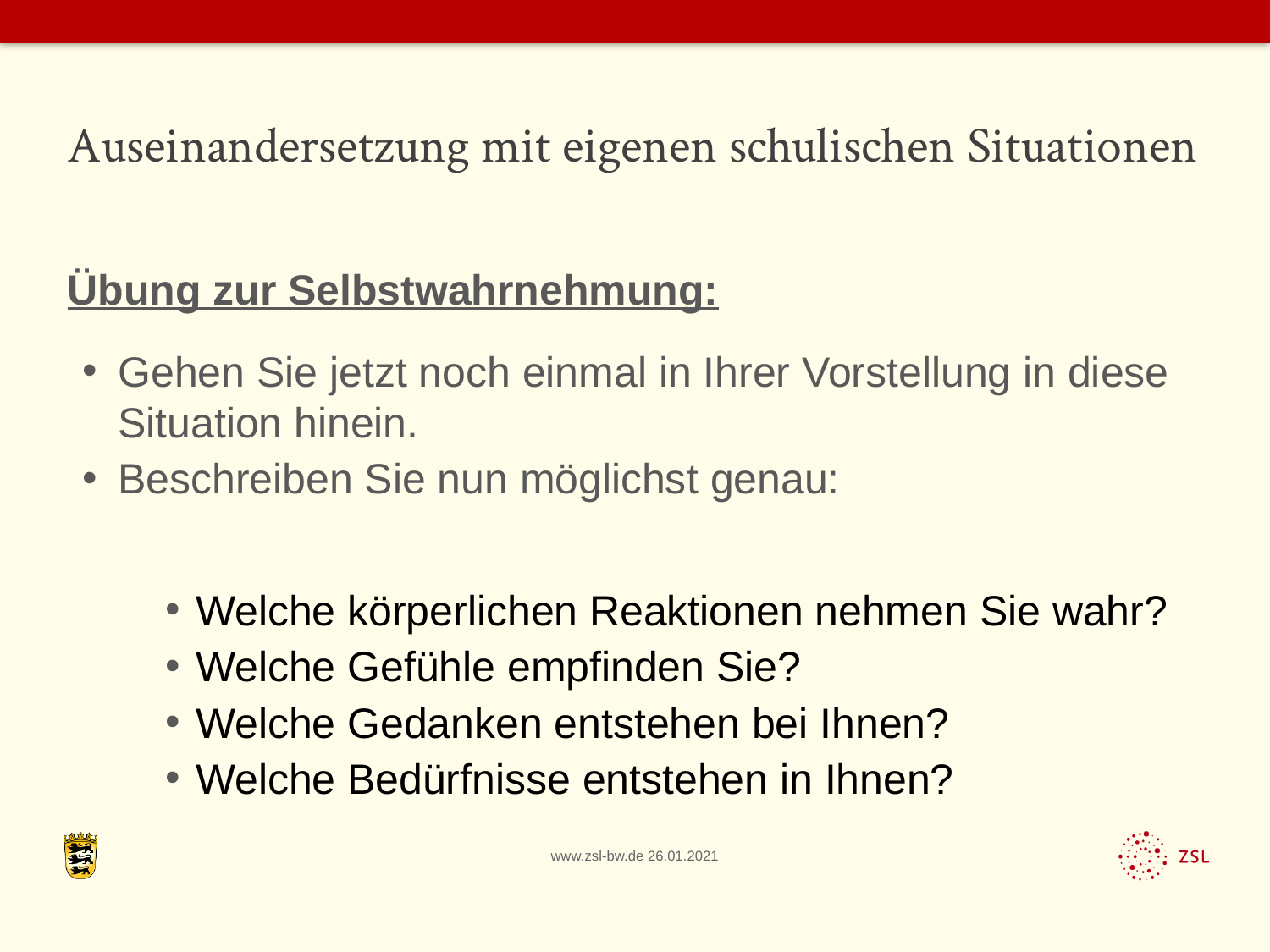

# Auseinandersetzung mit eigenen schulischen Situationen
Übung zur Selbstwahrnehmung:

Gehen Sie jetzt noch einmal in Ihrer Vorstellung in diese Situation hinein.
Beschreiben Sie nun möglichst genau:

Welche körperlichen Reaktionen nehmen Sie wahr?
Welche Gefühle empfinden Sie?
Welche Gedanken entstehen bei Ihnen?
Welche Bedürfnisse entstehen in Ihnen?